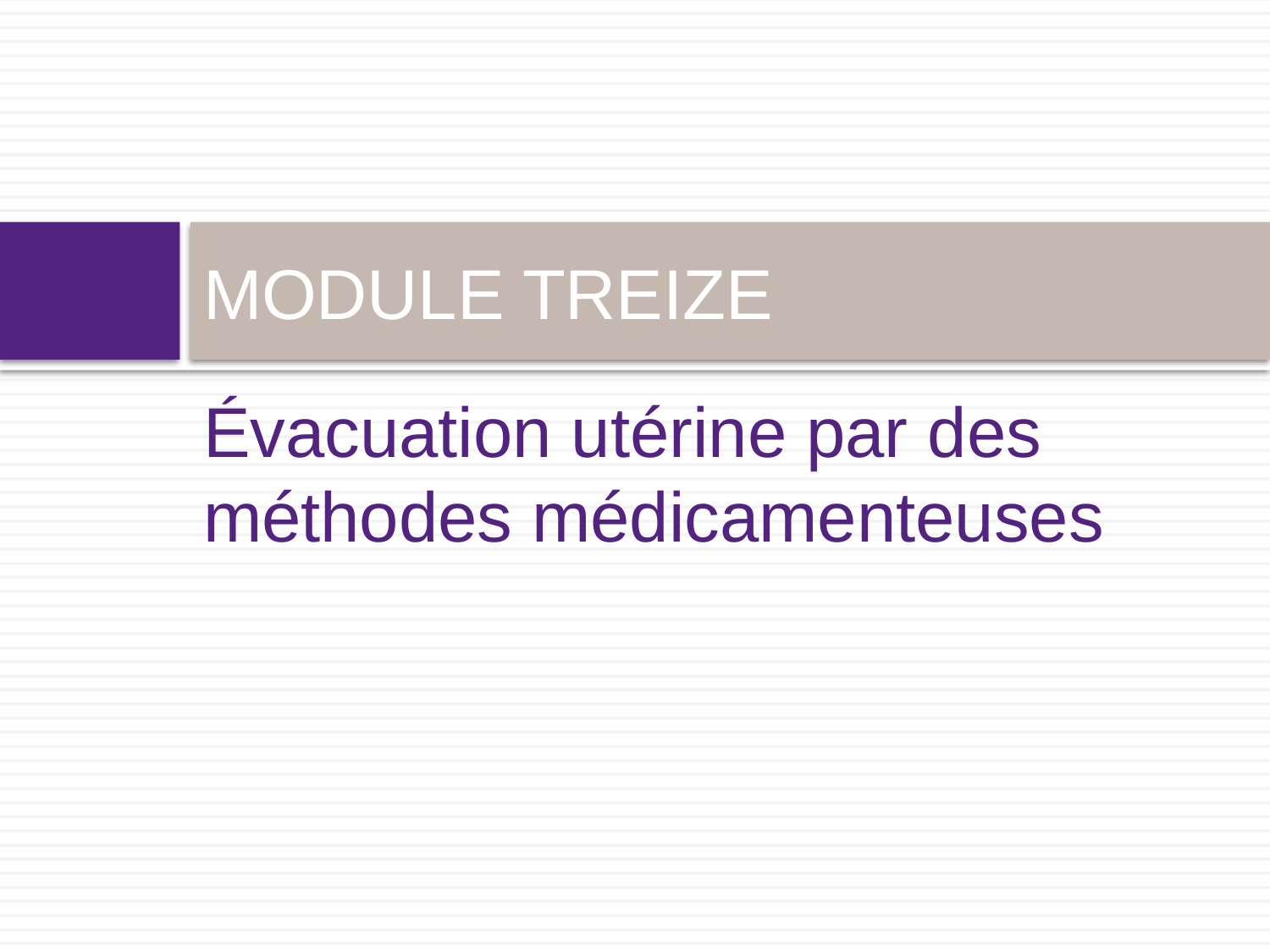

# MODULE TREIZE
Évacuation utérine par des méthodes médicamenteuses